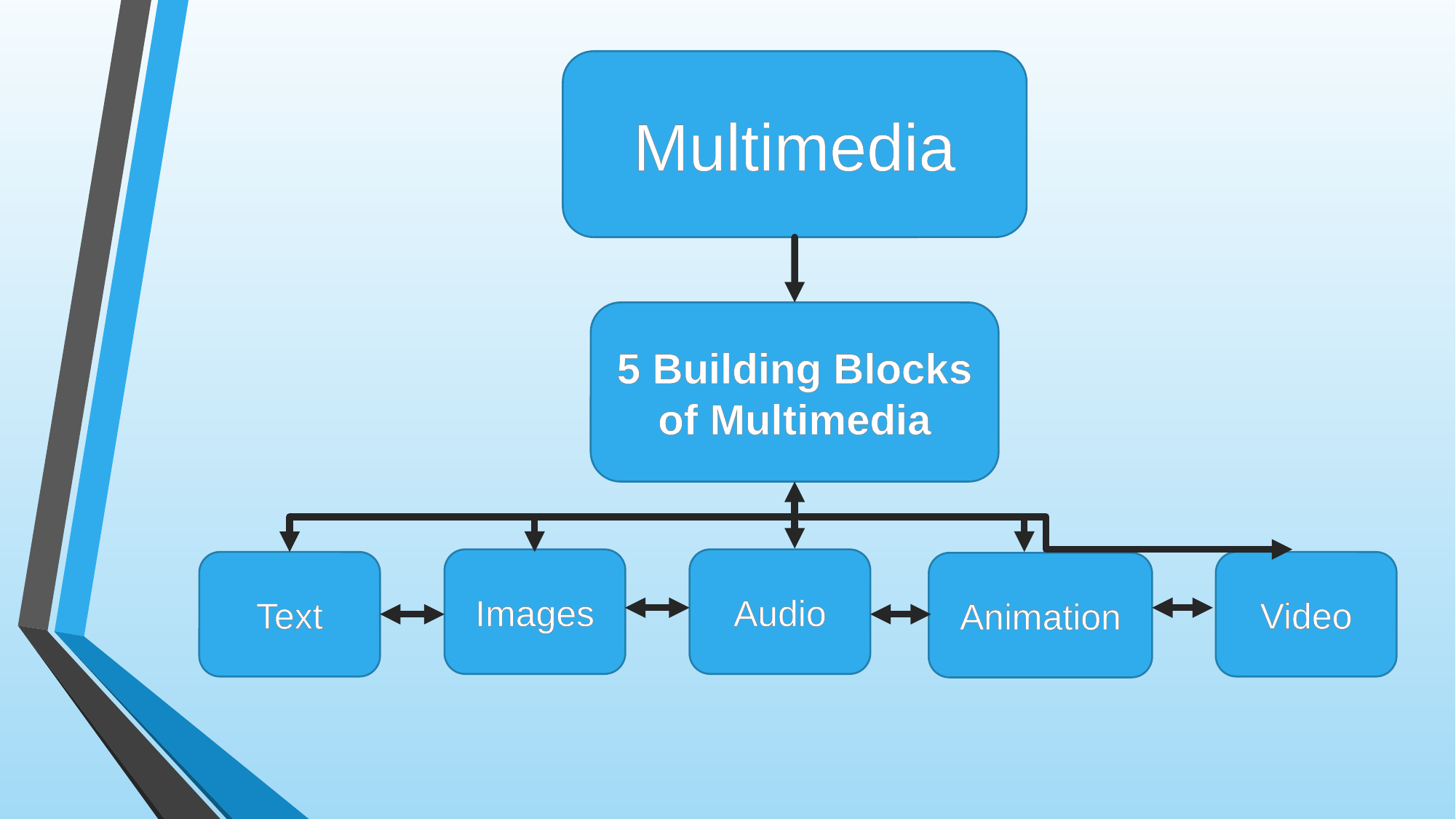

Multimedia
5 Building Blocks of Multimedia
Images
Audio
Text
Video
Animation